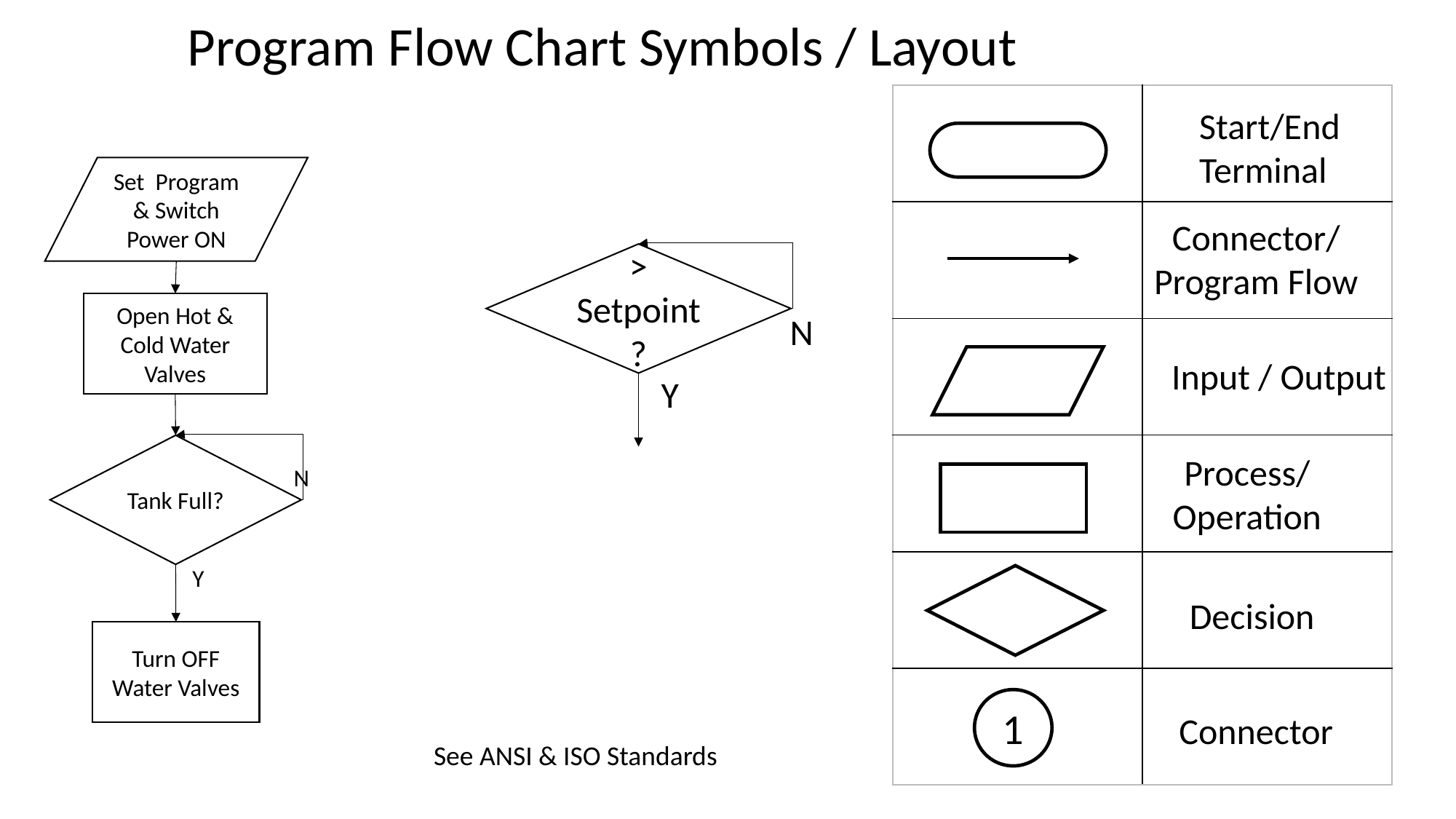

# Program Flow Chart Symbols / Layout
|  |  |
| --- | --- |
|  |  |
|  |  |
|  |  |
|  |  |
|  |  |
Start/End
Terminal

Connector/
Program Flow

Input / Output
Process/
Operation

Decision
1
Connector
Set  Program & Switch Power ON
> Setpoint ?
Open Hot & Cold Water Valves
N
Y
Tank Full?
N
Y
Turn OFF Water Valves
See ANSI & ISO Standards